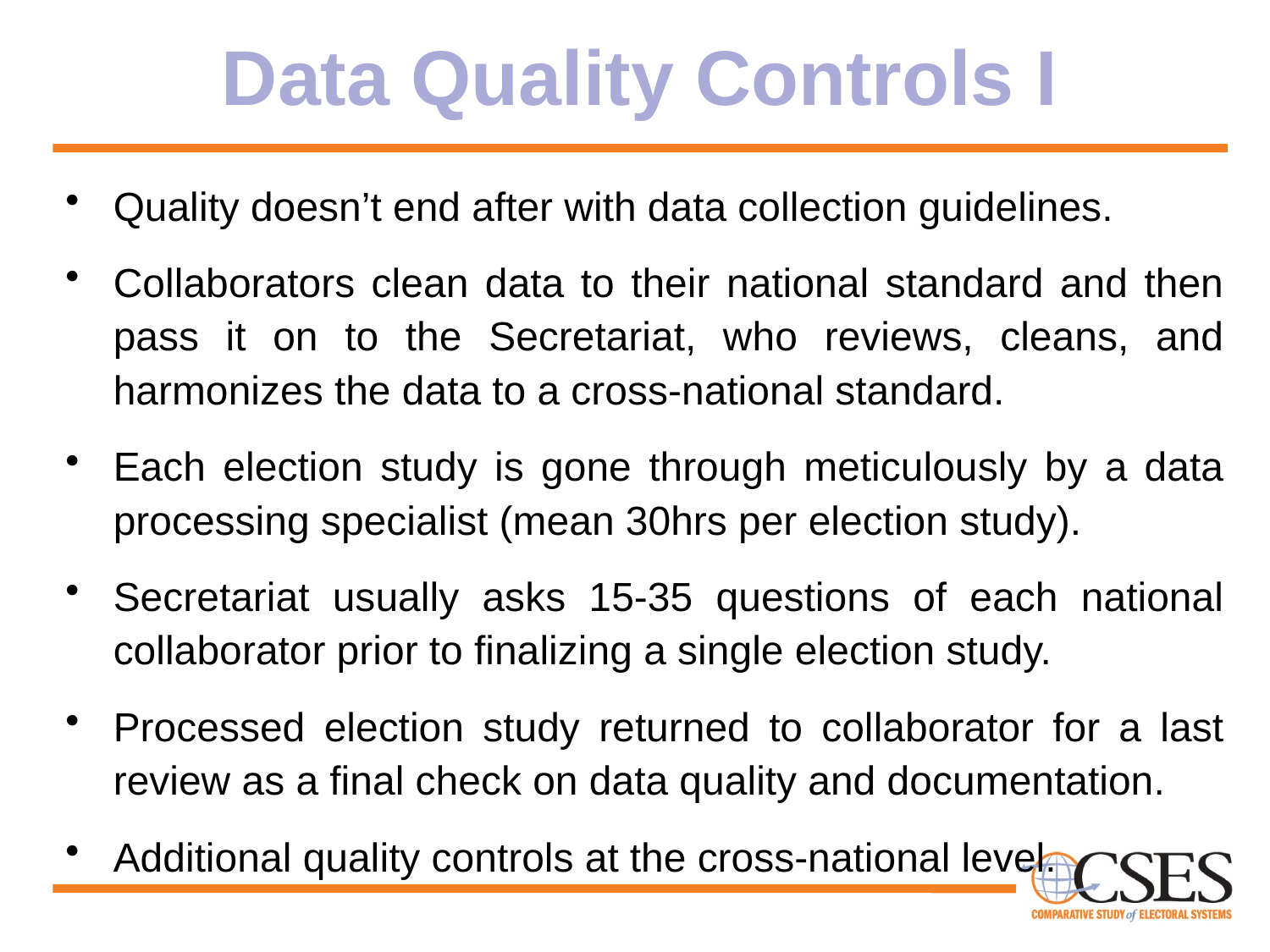

# Data Quality Controls I
Quality doesn’t end after with data collection guidelines.

Collaborators clean data to their national standard and then pass it on to the Secretariat, who reviews, cleans, and harmonizes the data to a cross-national standard.

Each election study is gone through meticulously by a data processing specialist (mean 30hrs per election study).

Secretariat usually asks 15-35 questions of each national collaborator prior to finalizing a single election study.

Processed election study returned to collaborator for a last review as a final check on data quality and documentation.

Additional quality controls at the cross-national level.

reviews and cleans it anew
reconciles against other data sources
does cross-national comparisons
replicates known analytical models
monitors uses of data and acts on issues reported by users